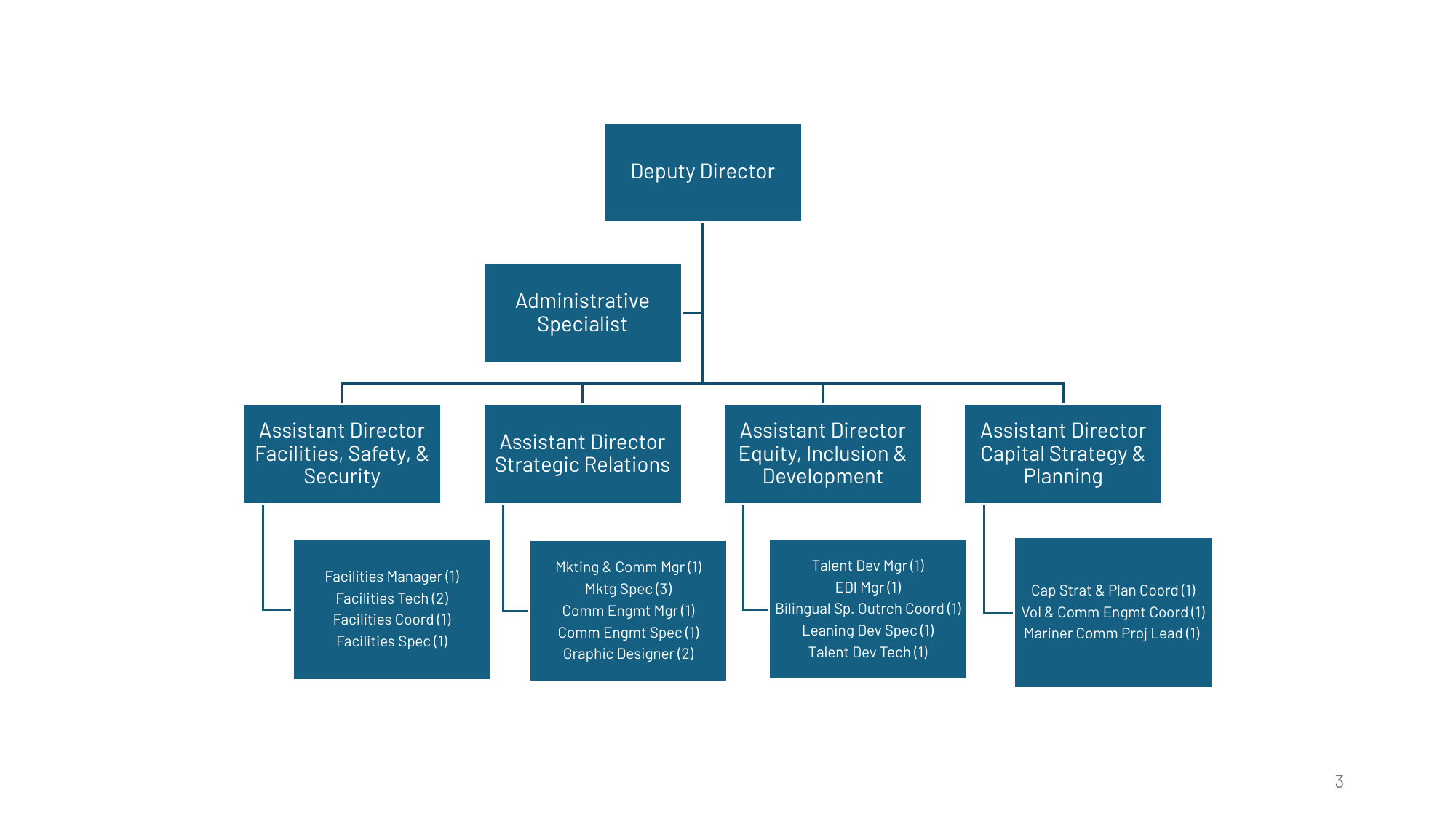

Deputy Director
Assistant Director Facilities, Safety, & Security
Facilities Manager (1)
Facilities Tech (2)
Facilities Coord (1)
Facilities Spec (1)
Assistant Director Strategic Relations
Mkting & Comm Mgr (1)
Mktg Spec (3)
Comm Engmt Mgr (1)
Comm Engmt Spec (1)
Graphic Designer (2)
Assistant Director Equity, Inclusion & Development
Talent Dev Mgr (1)
EDI Mgr (1)
Bilingual Sp. Outrch Coord (1)
Leaning Dev Spec (1)
Talent Dev Tech (1)
Assistant Director Capital Strategy & Planning
Cap Strat & Plan Coord (1)
Vol & Comm Engmt Coord (1)
Mariner Comm Proj Lead (1)
Administrative Specialist
3